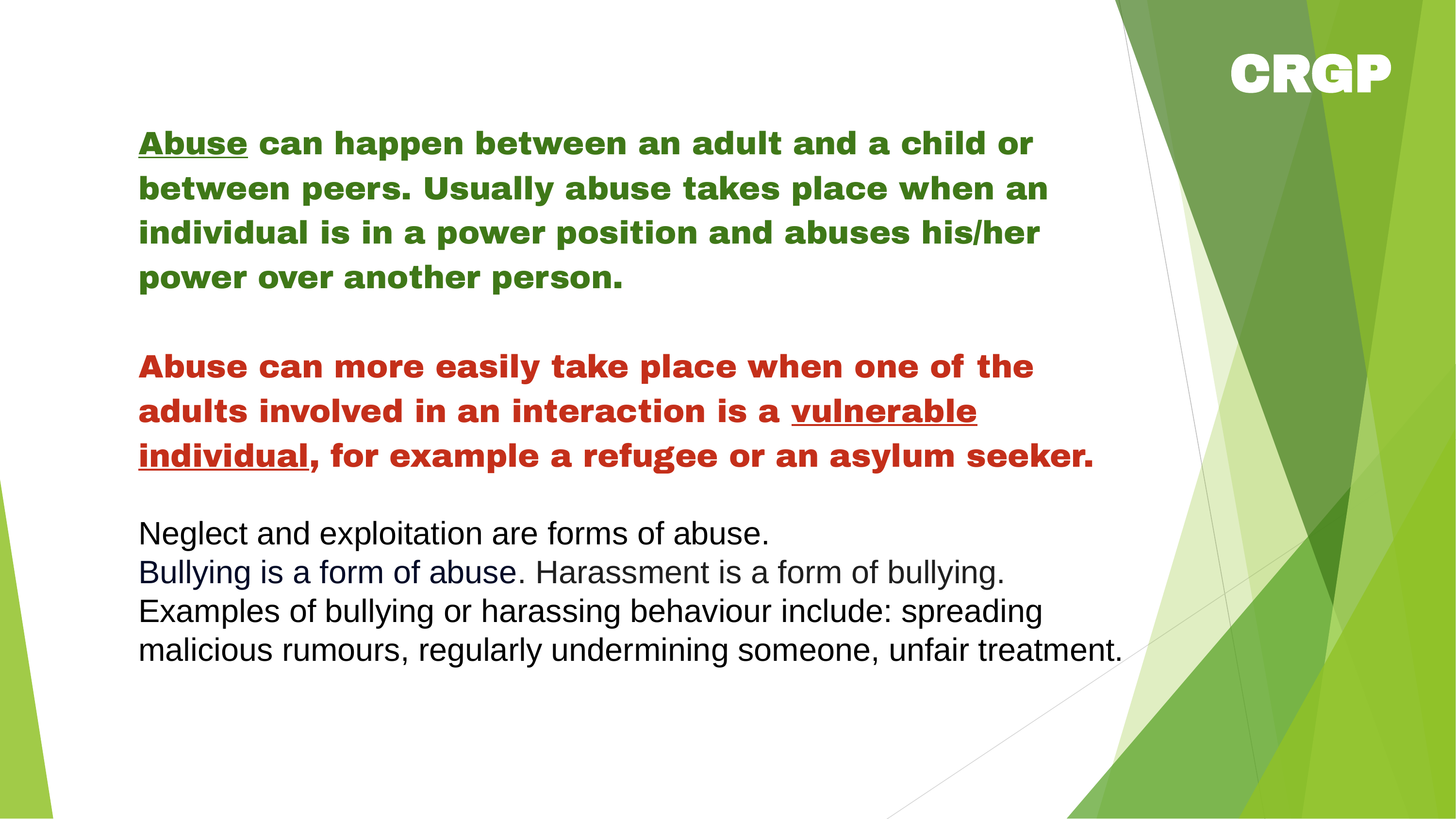

CRGP

Abuse can happen between an adult and a child or between peers. Usually abuse takes place when an individual is in a power position and abuses his/her power over another person.

Abuse can more easily take place when one of the adults involved in an interaction is a vulnerable individual, for example a refugee or an asylum seeker.

Neglect and exploitation are forms of abuse.
Bullying is a form of abuse. Harassment is a form of bullying.
Examples of bullying or harassing behaviour include: spreading malicious rumours, regularly undermining someone, unfair treatment.